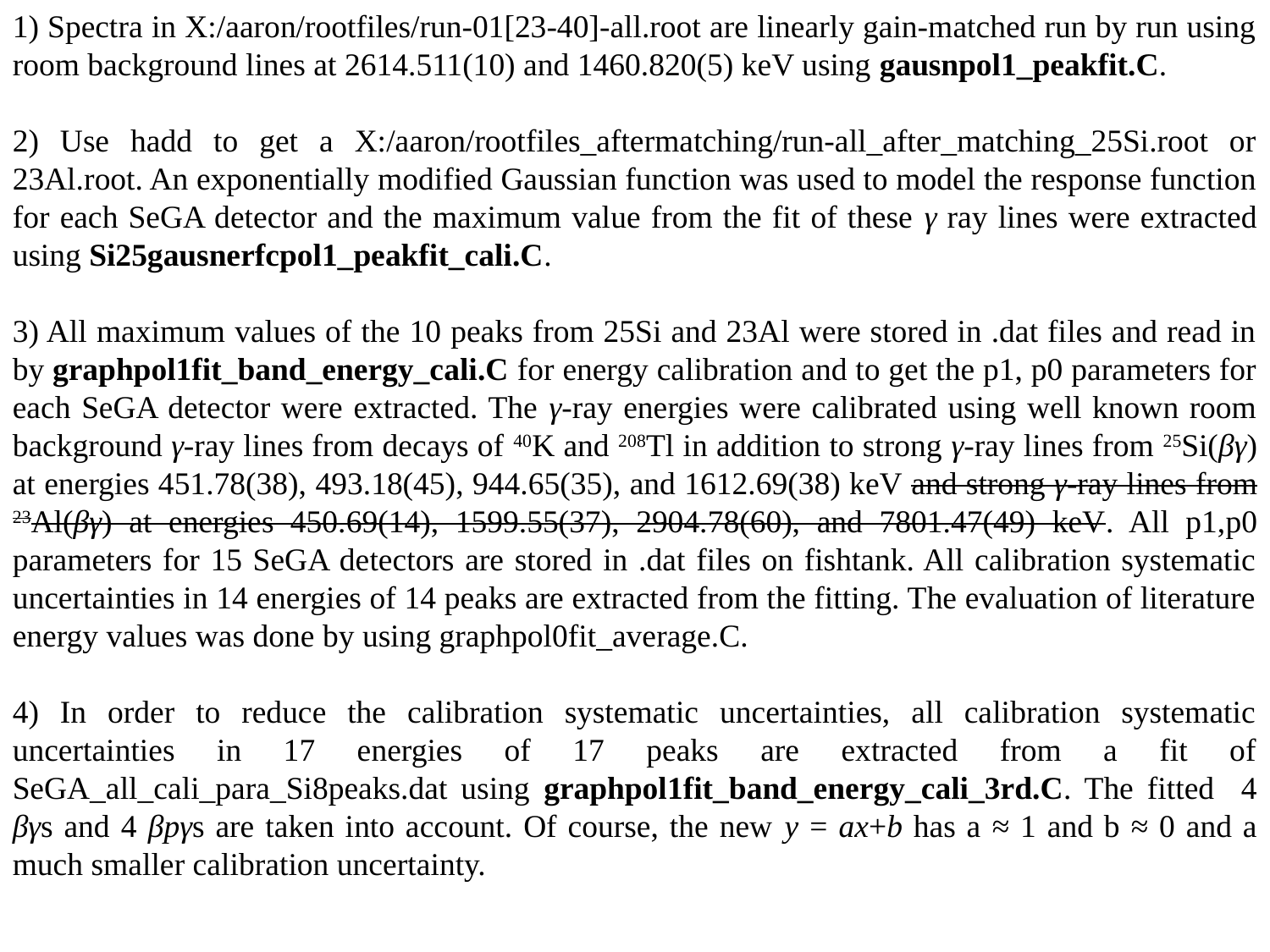

1) Spectra in X:/aaron/rootfiles/run-01[23-40]-all.root are linearly gain-matched run by run using room background lines at 2614.511(10) and 1460.820(5) keV using gausnpol1_peakfit.C.

2) Use hadd to get a X:/aaron/rootfiles_aftermatching/run-all_after_matching_25Si.root or 23Al.root. An exponentially modified Gaussian function was used to model the response function for each SeGA detector and the maximum value from the fit of these γ ray lines were extracted using Si25gausnerfcpol1_peakfit_cali.C.

3) All maximum values of the 10 peaks from 25Si and 23Al were stored in .dat files and read in by graphpol1fit_band_energy_cali.C for energy calibration and to get the p1, p0 parameters for each SeGA detector were extracted. The γ-ray energies were calibrated using well known room background γ-ray lines from decays of 40K and 208Tl in addition to strong γ-ray lines from 25Si(βγ) at energies 451.78(38), 493.18(45), 944.65(35), and 1612.69(38) keV and strong γ-ray lines from 23Al(βγ) at energies 450.69(14), 1599.55(37), 2904.78(60), and 7801.47(49) keV. All p1,p0 parameters for 15 SeGA detectors are stored in .dat files on fishtank. All calibration systematic uncertainties in 14 energies of 14 peaks are extracted from the fitting. The evaluation of literature energy values was done by using graphpol0fit_average.C.

4) In order to reduce the calibration systematic uncertainties, all calibration systematic uncertainties in 17 energies of 17 peaks are extracted from a fit of SeGA_all_cali_para_Si8peaks.dat using graphpol1fit_band_energy_cali_3rd.C. The fitted  4 βγs and 4 βpγs are taken into account. Of course, the new y = ax+b has a ≈ 1 and b ≈ 0 and a much smaller calibration uncertainty.